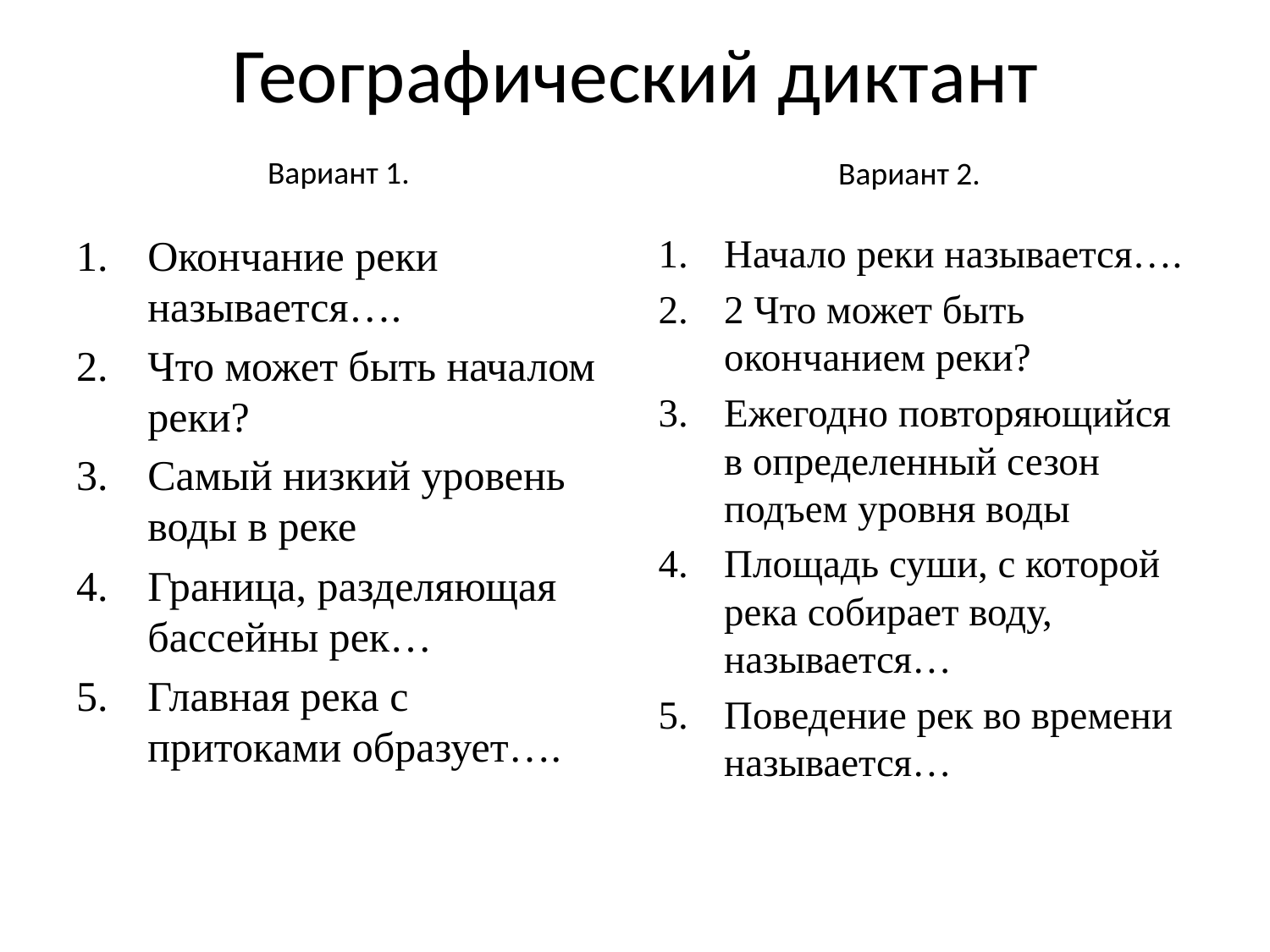

# Географический диктант
Вариант 1.
Вариант 2.
Окончание реки называется….
Что может быть началом реки?
Самый низкий уровень воды в реке
Граница, разделяющая бассейны рек…
Главная река с притоками образует….
Начало реки называется….
2 Что может быть окончанием реки?
Ежегодно повторяющийся в определенный сезон подъем уровня воды
Площадь суши, с которой река собирает воду, называется…
Поведение рек во времени называется…